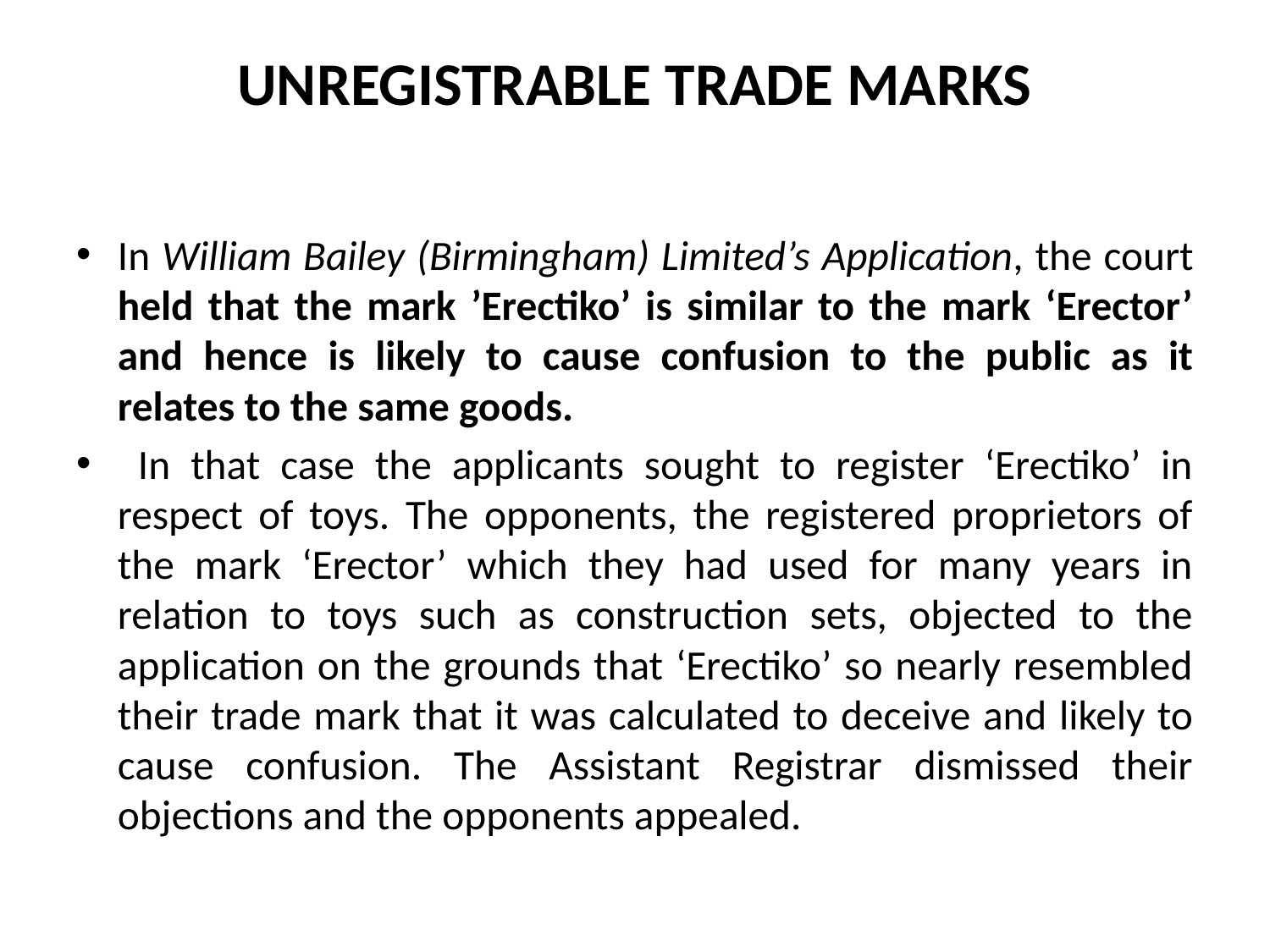

# UNREGISTRABLE TRADE MARKS
In William Bailey (Birmingham) Limited’s Application, the court held that the mark ’Erectiko’ is similar to the mark ‘Erector’ and hence is likely to cause confusion to the public as it relates to the same goods.
 In that case the applicants sought to register ‘Erectiko’ in respect of toys. The opponents, the registered proprietors of the mark ‘Erector’ which they had used for many years in relation to toys such as construction sets, objected to the application on the grounds that ‘Erectiko’ so nearly resembled their trade mark that it was calculated to deceive and likely to cause confusion. The Assistant Registrar dismissed their objections and the opponents appealed.